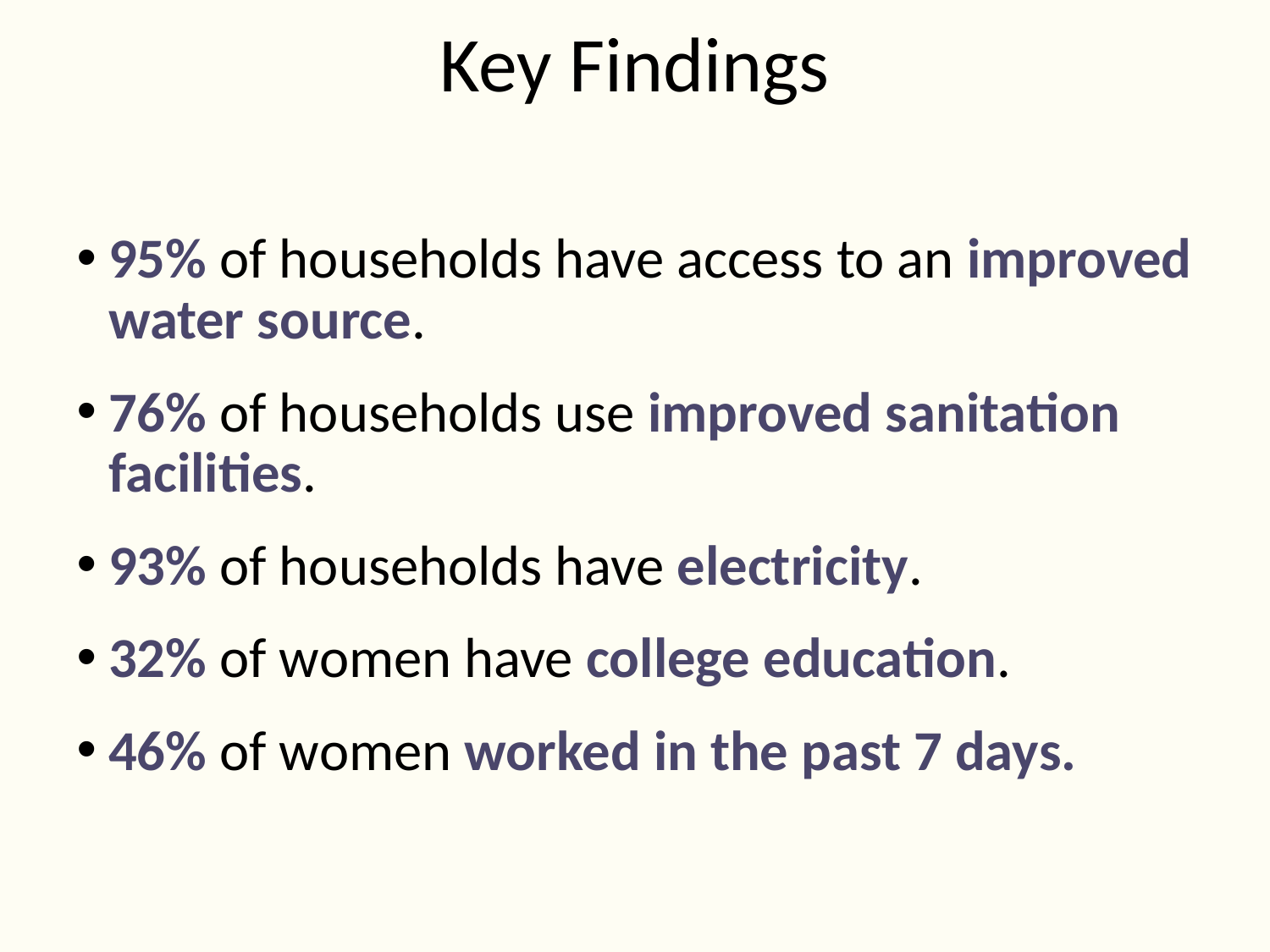

# Key Findings
95% of households have access to an improved water source.
76% of households use improved sanitation facilities.
93% of households have electricity.
32% of women have college education.
46% of women worked in the past 7 days.